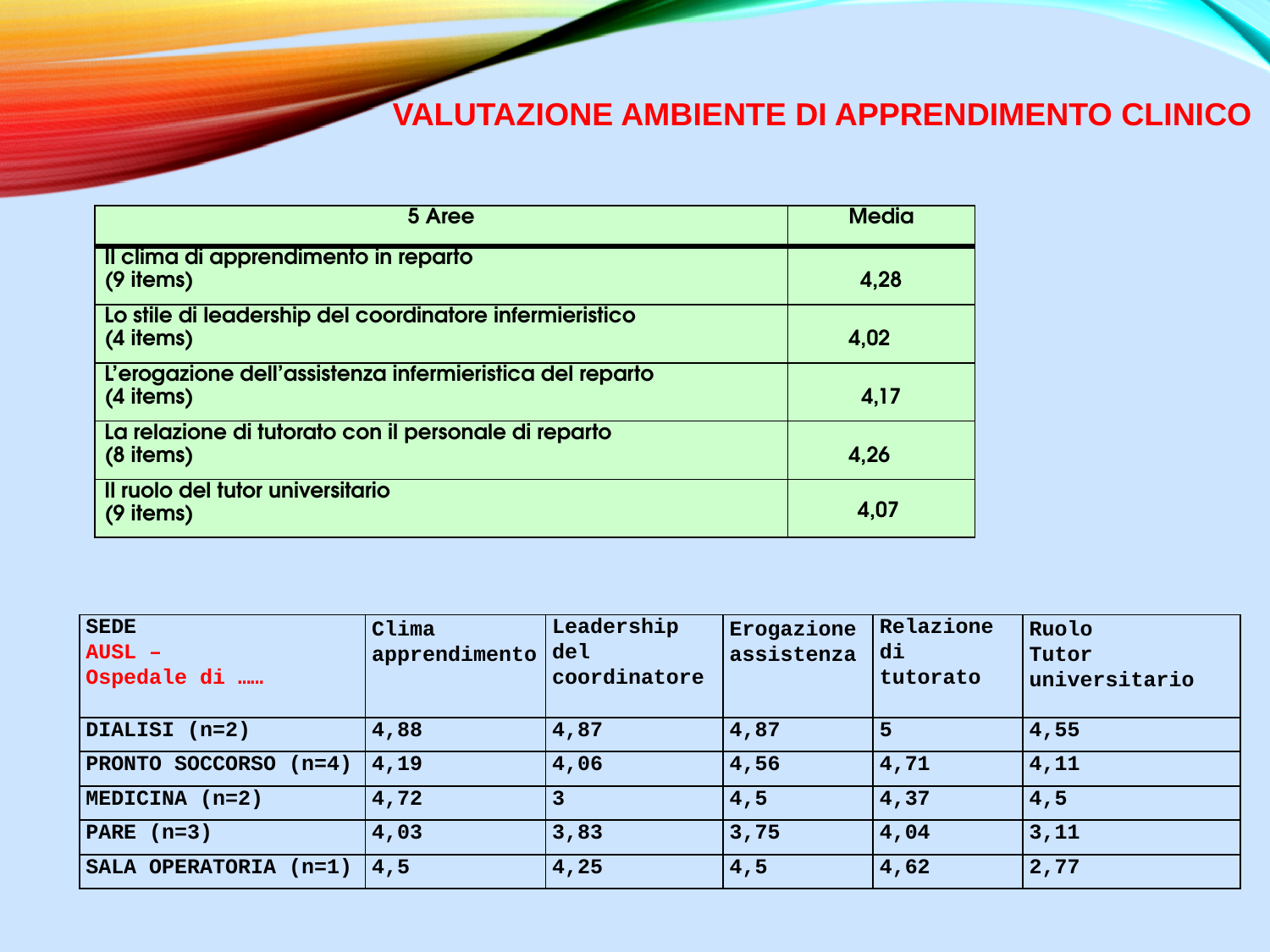

VALUTAZIONE AMBIENTE DI APPRENDIMENTO CLINICO
| 5 Aree | Media |
| --- | --- |
| Il clima di apprendimento in reparto (9 items) | 4,28 |
| Lo stile di leadership del coordinatore infermieristico (4 items) | 4,02 |
| L’erogazione dell’assistenza infermieristica del reparto (4 items) | 4,17 |
| La relazione di tutorato con il personale di reparto (8 items) | 4,26 |
| Il ruolo del tutor universitario (9 items) | 4,07 |
| SEDE AUSL – Ospedale di …… | Clima apprendimento | Leadership del coordinatore | Erogazione assistenza | Relazione di tutorato | Ruolo Tutor universitario |
| --- | --- | --- | --- | --- | --- |
| DIALISI (n=2) | 4,88 | 4,87 | 4,87 | 5 | 4,55 |
| PRONTO SOCCORSO (n=4) | 4,19 | 4,06 | 4,56 | 4,71 | 4,11 |
| MEDICINA (n=2) | 4,72 | 3 | 4,5 | 4,37 | 4,5 |
| PARE (n=3) | 4,03 | 3,83 | 3,75 | 4,04 | 3,11 |
| SALA OPERATORIA (n=1) | 4,5 | 4,25 | 4,5 | 4,62 | 2,77 |